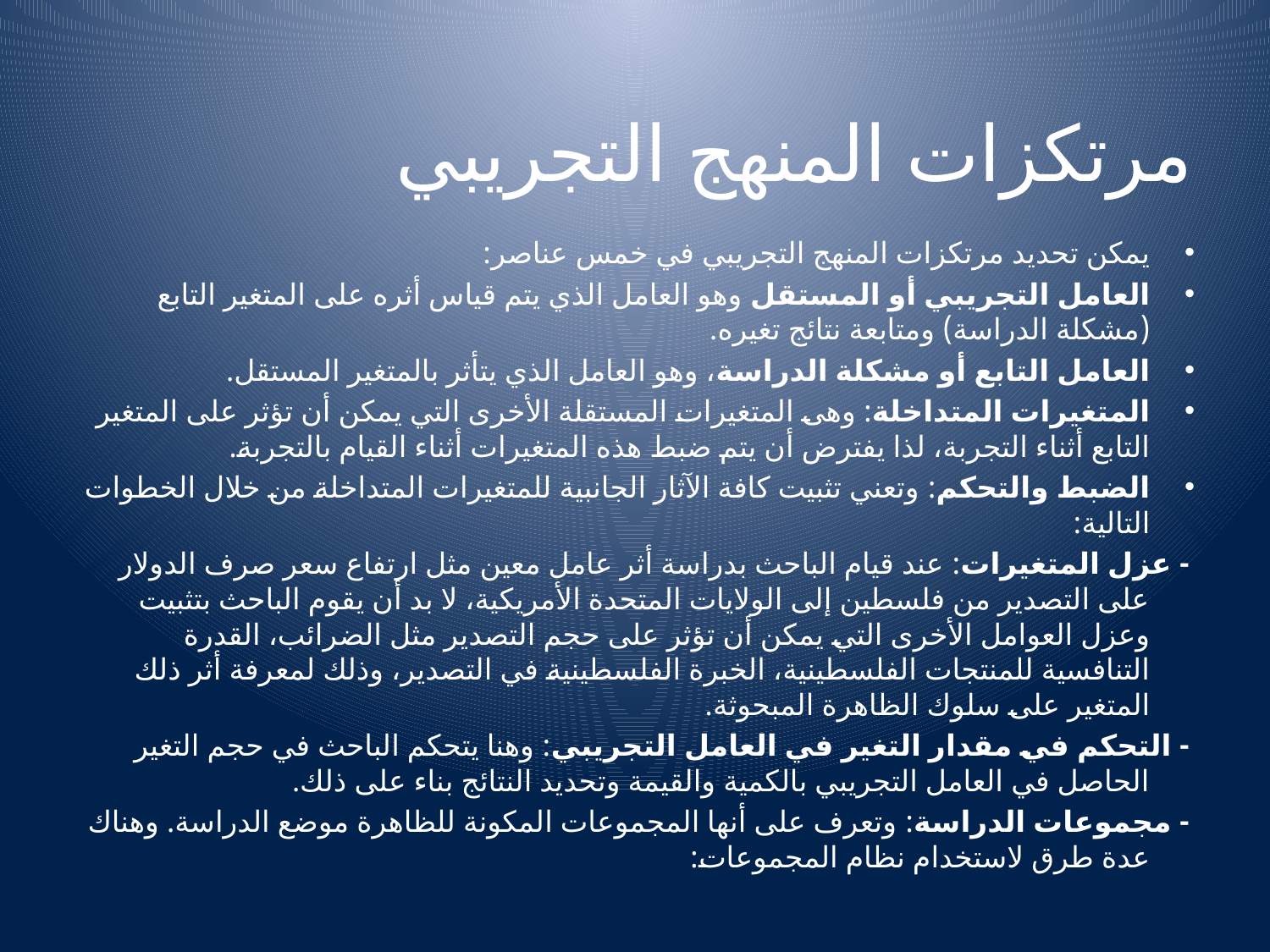

# مرتكزات المنهج التجريبي
يمكن تحديد مرتكزات المنهج التجريبي في خمس عناصر:
العامل التجريبي أو المستقل وهو العامل الذي يتم قياس أثره على المتغير التابع (مشكلة الدراسة) ومتابعة نتائج تغيره.
العامل التابع أو مشكلة الدراسة، وهو العامل الذي يتأثر بالمتغير المستقل.
المتغيرات المتداخلة: وهى المتغيرات المستقلة الأخرى التي يمكن أن تؤثر على المتغير التابع أثناء التجربة، لذا يفترض أن يتم ضبط هذه المتغيرات أثناء القيام بالتجربة.
الضبط والتحكم: وتعني تثبيت كافة الآثار الجانبية للمتغيرات المتداخلة من خلال الخطوات التالية:
- عزل المتغيرات: عند قيام الباحث بدراسة أثر عامل معين مثل ارتفاع سعر صرف الدولار على التصدير من فلسطين إلى الولايات المتحدة الأمريكية، لا بد أن يقوم الباحث بتثبيت وعزل العوامل الأخرى التي يمكن أن تؤثر على حجم التصدير مثل الضرائب، القدرة التنافسية للمنتجات الفلسطينية، الخبرة الفلسطينية في التصدير، وذلك لمعرفة أثر ذلك المتغير على سلوك الظاهرة المبحوثة.
- التحكم في مقدار التغير في العامل التجريبي: وهنا يتحكم الباحث في حجم التغير الحاصل في العامل التجريبي بالكمية والقيمة وتحديد النتائج بناء على ذلك.
- مجموعات الدراسة: وتعرف على أنها المجموعات المكونة للظاهرة موضع الدراسة. وهناك عدة طرق لاستخدام نظام المجموعات: